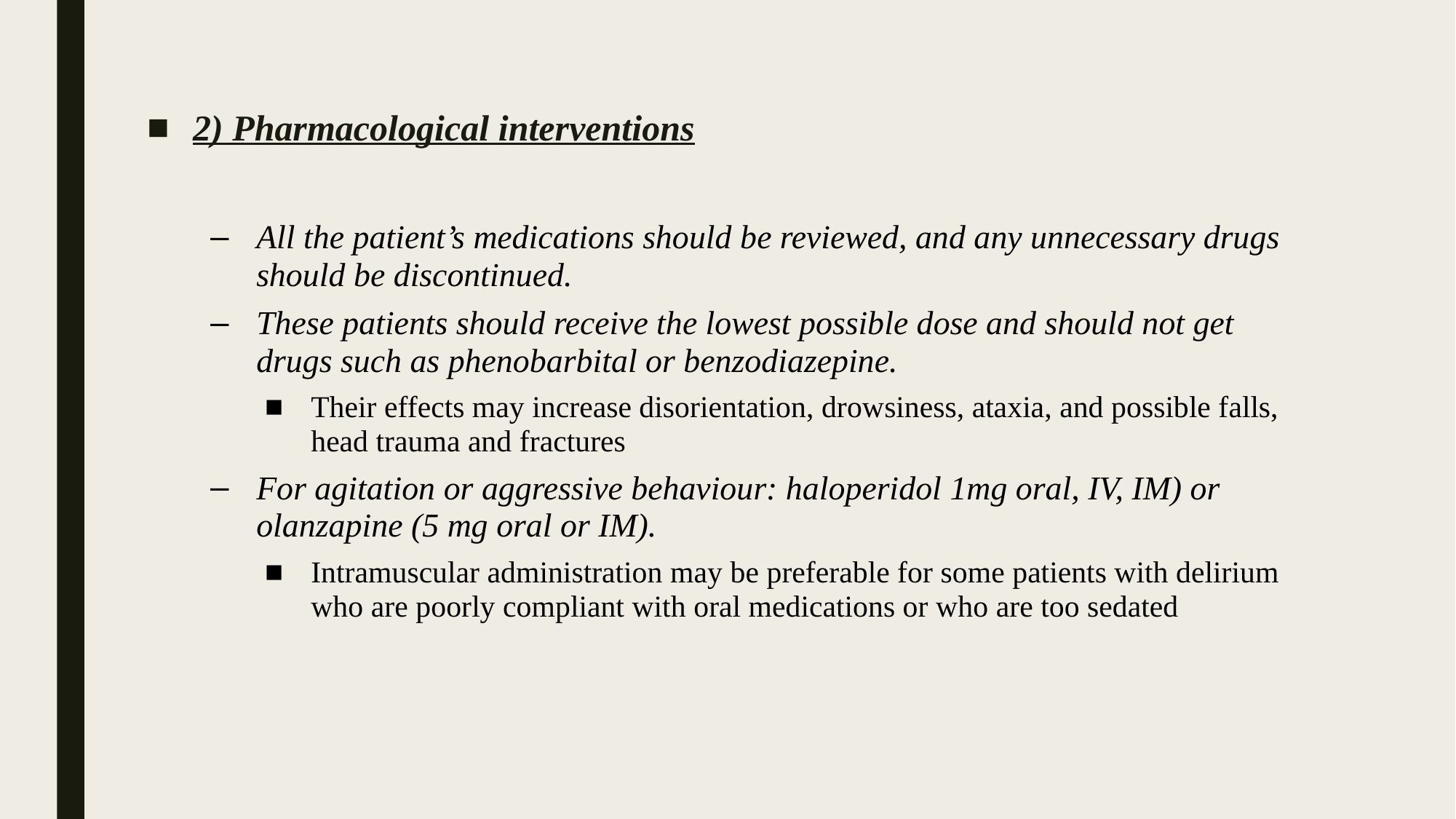

2) Pharmacological interventions

All the patient’s medications should be reviewed, and any unnecessary drugs should be discontinued.
These patients should receive the lowest possible dose and should not get drugs such as phenobarbital or benzodiazepine.
Their effects may increase disorientation, drowsiness, ataxia, and possible falls, head trauma and fractures
For agitation or aggressive behaviour: haloperidol 1mg oral, IV, IM) or olanzapine (5 mg oral or IM).
Intramuscular administration may be preferable for some patients with delirium who are poorly compliant with oral medications or who are too sedated